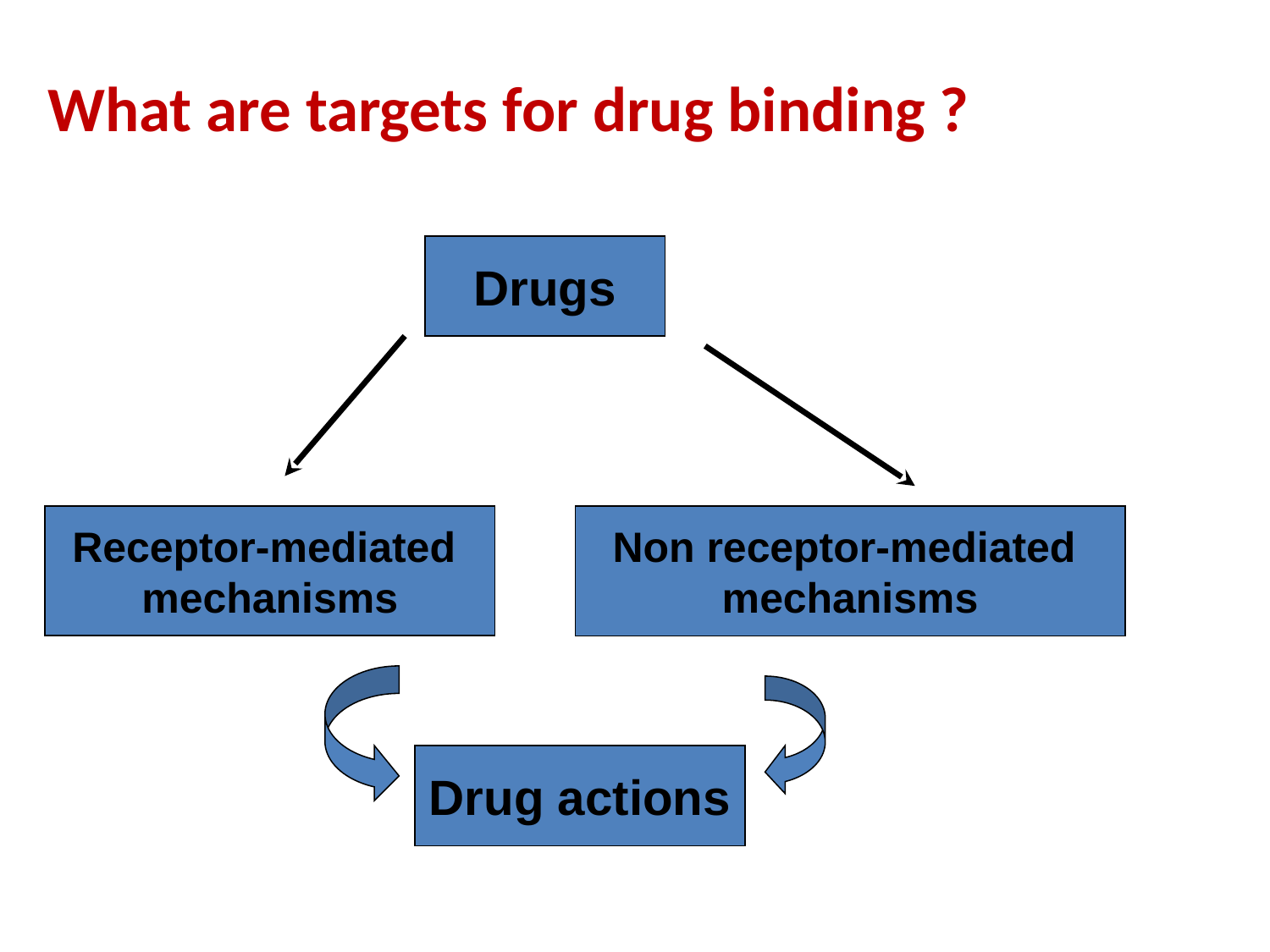

What are targets for drug binding ?
Drugs

Receptor-mediated
mechanisms
Non receptor-mediated
mechanisms

Drug actions